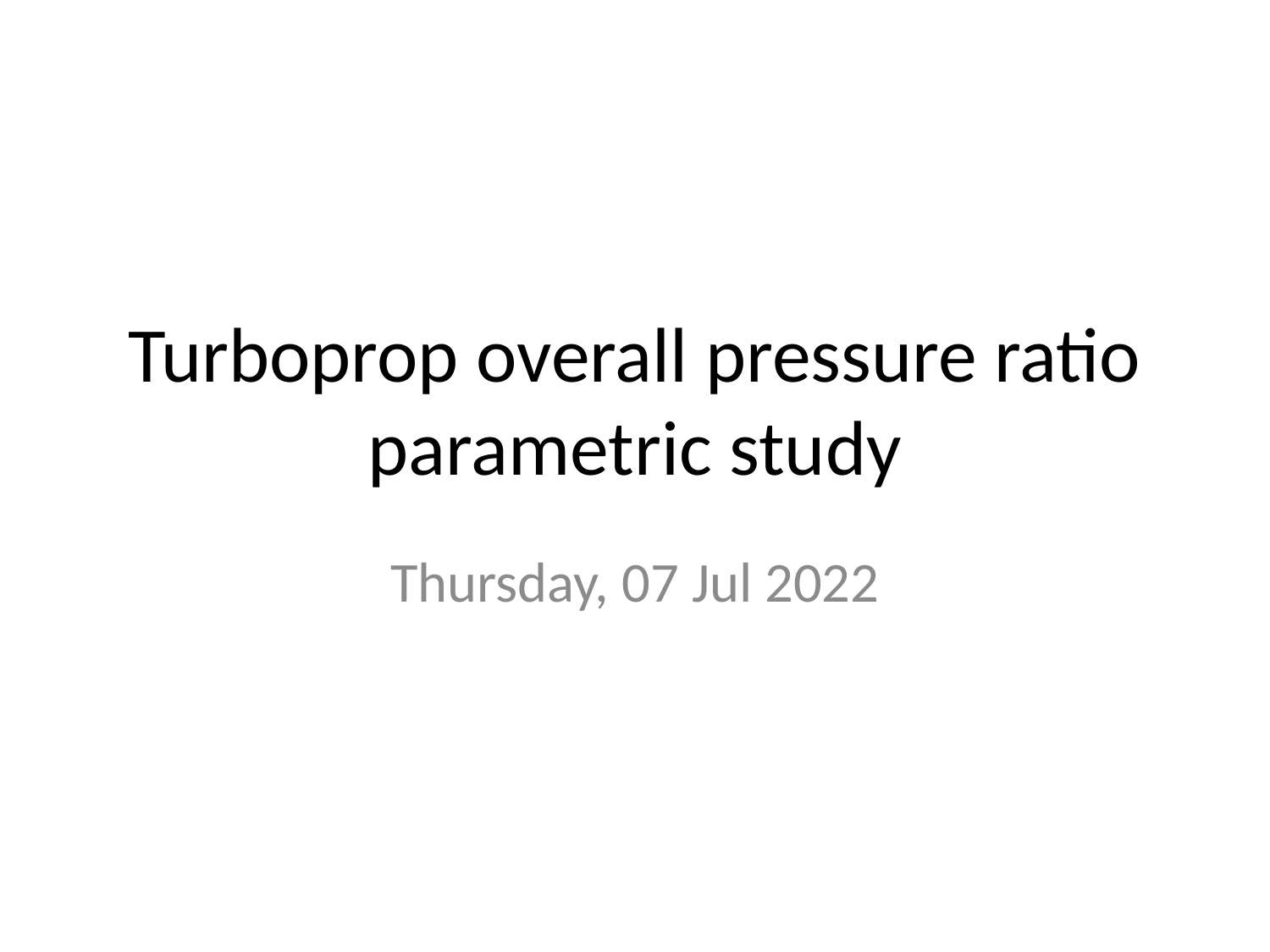

# Turboprop overall pressure ratio parametric study
Thursday, 07 Jul 2022